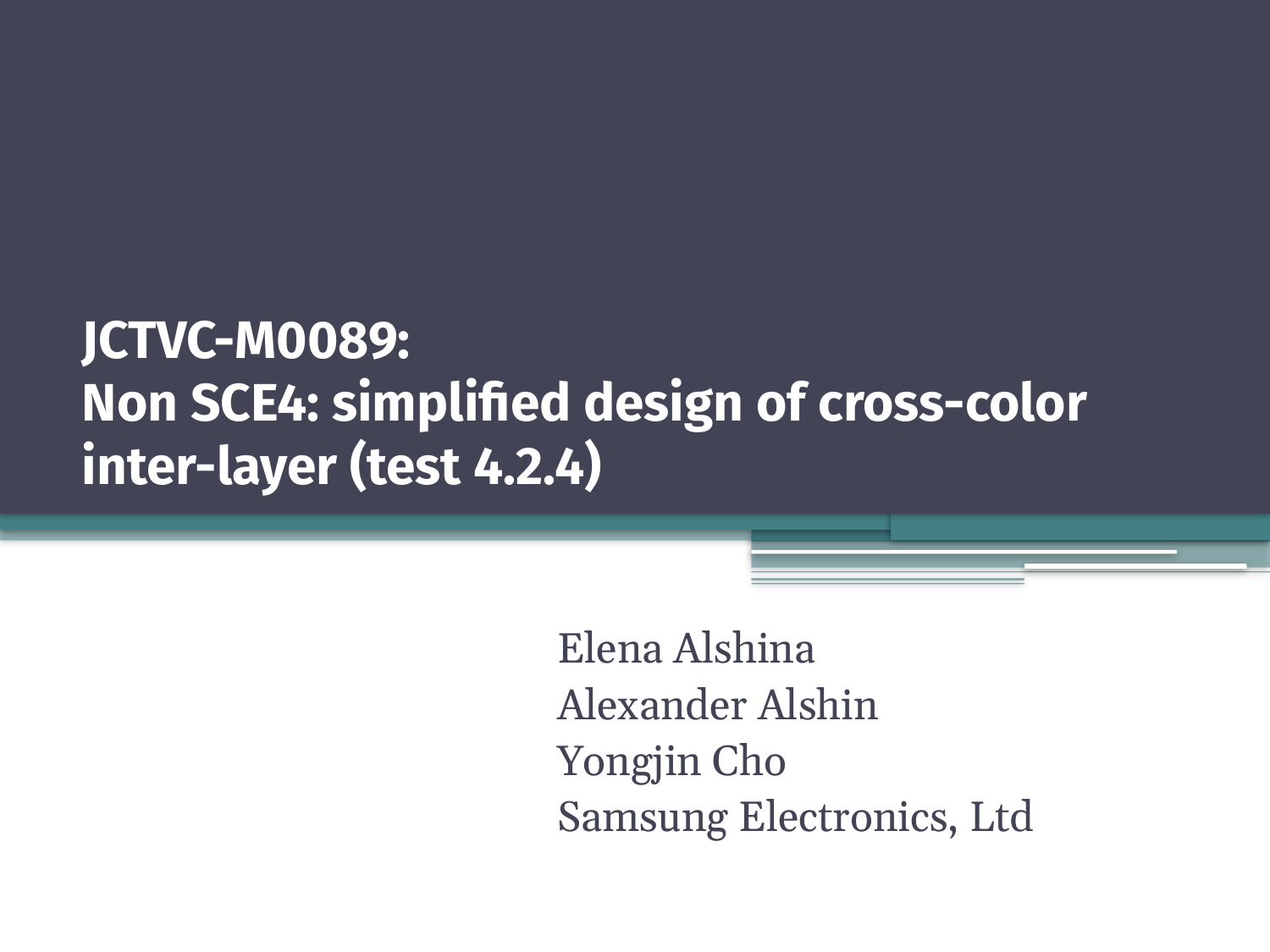

# JCTVC-M0089: Non SCE4: simplified design of cross-color inter-layer (test 4.2.4)
Elena Alshina
Alexander Alshin
Yongjin Cho
Samsung Electronics, Ltd